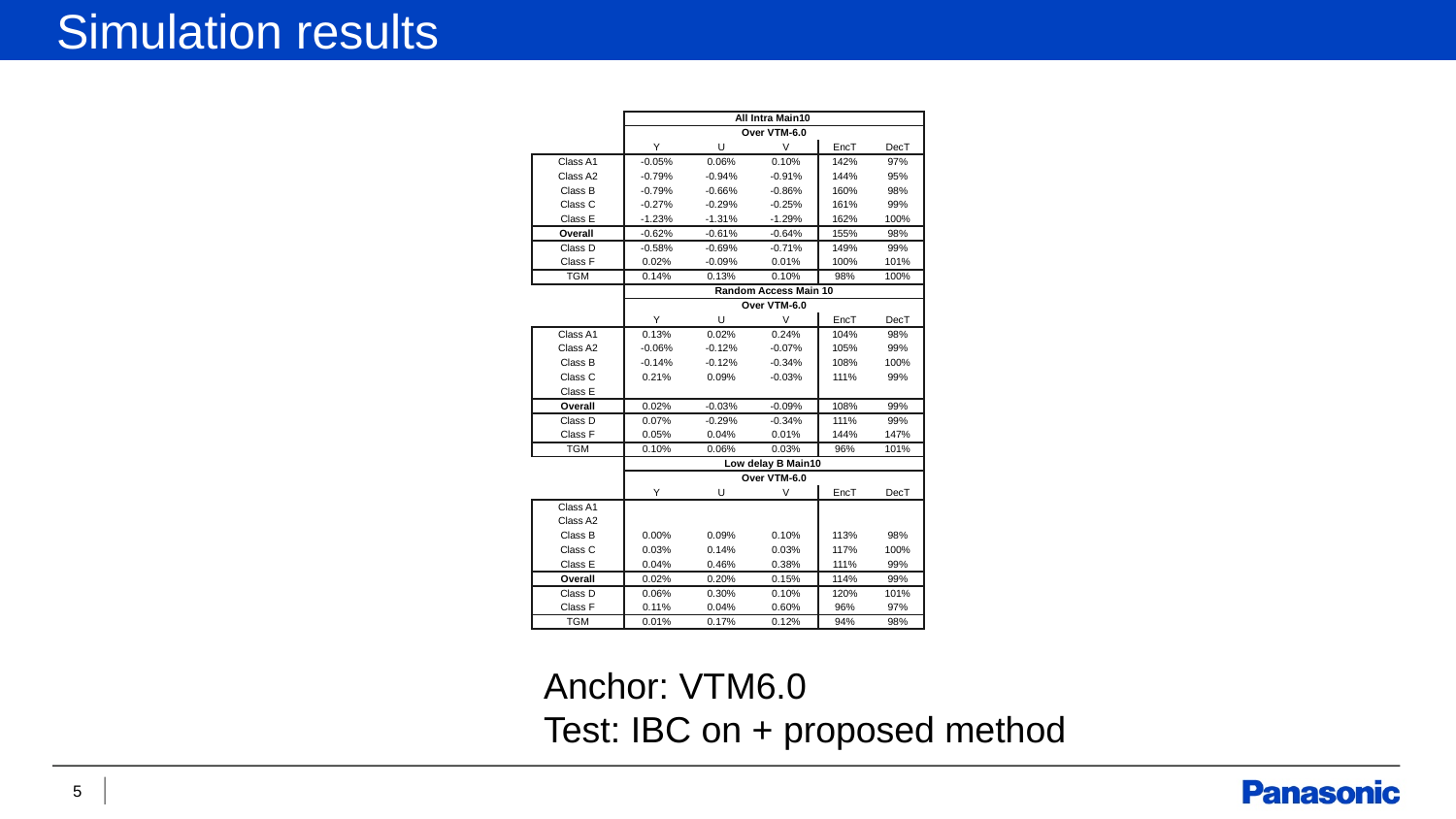

Simulation results
|  | All Intra Main10 |  |  |  |  |
| --- | --- | --- | --- | --- | --- |
|  | Over VTM-6.0 |  |  |  |  |
|  | Y | U | V | EncT | DecT |
| Class A1 | -0.05% | 0.06% | 0.10% | 142% | 97% |
| Class A2 | -0.79% | -0.94% | -0.91% | 144% | 95% |
| Class B | -0.79% | -0.66% | -0.86% | 160% | 98% |
| Class C | -0.27% | -0.29% | -0.25% | 161% | 99% |
| Class E | -1.23% | -1.31% | -1.29% | 162% | 100% |
| Overall | -0.62% | -0.61% | -0.64% | 155% | 98% |
| Class D | -0.58% | -0.69% | -0.71% | 149% | 99% |
| Class F | 0.02% | -0.09% | 0.01% | 100% | 101% |
| TGM | 0.14% | 0.13% | 0.10% | 98% | 100% |
|  | Random Access Main 10 |  |  |  |  |
|  | Over VTM-6.0 |  |  |  |  |
|  | Y | U | V | EncT | DecT |
| Class A1 | 0.13% | 0.02% | 0.24% | 104% | 98% |
| Class A2 | -0.06% | -0.12% | -0.07% | 105% | 99% |
| Class B | -0.14% | -0.12% | -0.34% | 108% | 100% |
| Class C | 0.21% | 0.09% | -0.03% | 111% | 99% |
| Class E |  |  |  |  |  |
| Overall | 0.02% | -0.03% | -0.09% | 108% | 99% |
| Class D | 0.07% | -0.29% | -0.34% | 111% | 99% |
| Class F | 0.05% | 0.04% | 0.01% | 144% | 147% |
| TGM | 0.10% | 0.06% | 0.03% | 96% | 101% |
|  | Low delay B Main10 |  |  |  |  |
|  | Over VTM-6.0 |  |  |  |  |
|  | Y | U | V | EncT | DecT |
| Class A1 |  |  |  |  |  |
| Class A2 |  |  |  |  |  |
| Class B | 0.00% | 0.09% | 0.10% | 113% | 98% |
| Class C | 0.03% | 0.14% | 0.03% | 117% | 100% |
| Class E | 0.04% | 0.46% | 0.38% | 111% | 99% |
| Overall | 0.02% | 0.20% | 0.15% | 114% | 99% |
| Class D | 0.06% | 0.30% | 0.10% | 120% | 101% |
| Class F | 0.11% | 0.04% | 0.60% | 96% | 97% |
| TGM | 0.01% | 0.17% | 0.12% | 94% | 98% |
Anchor: VTM6.0
Test: IBC on + proposed method